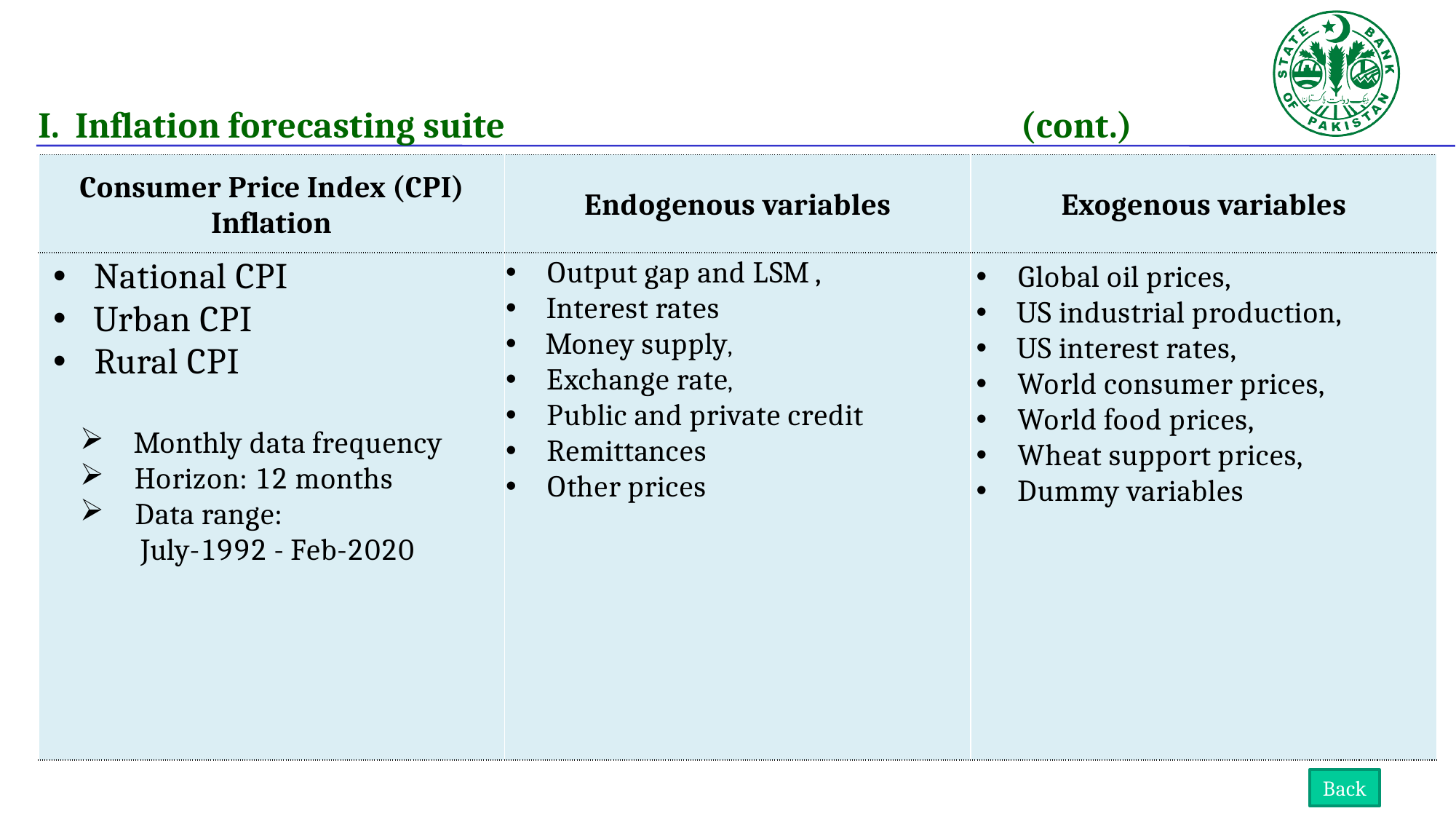

I.  Inflation forecasting suite  					(cont.)
| Consumer Price Index (CPI) Inflation | Endogenous variables | Exogenous variables |
| --- | --- | --- |
| National CPI Urban CPI Rural CPI Monthly data frequency Horizon: 12 months Data range: July-1992 - Feb-2020 | Output gap and LSM , Interest rates Money supply, Exchange rate, Public and private credit Remittances Other prices | Global oil prices, US industrial production, US interest rates, World consumer prices, World food prices, Wheat support prices, Dummy variables |

Back